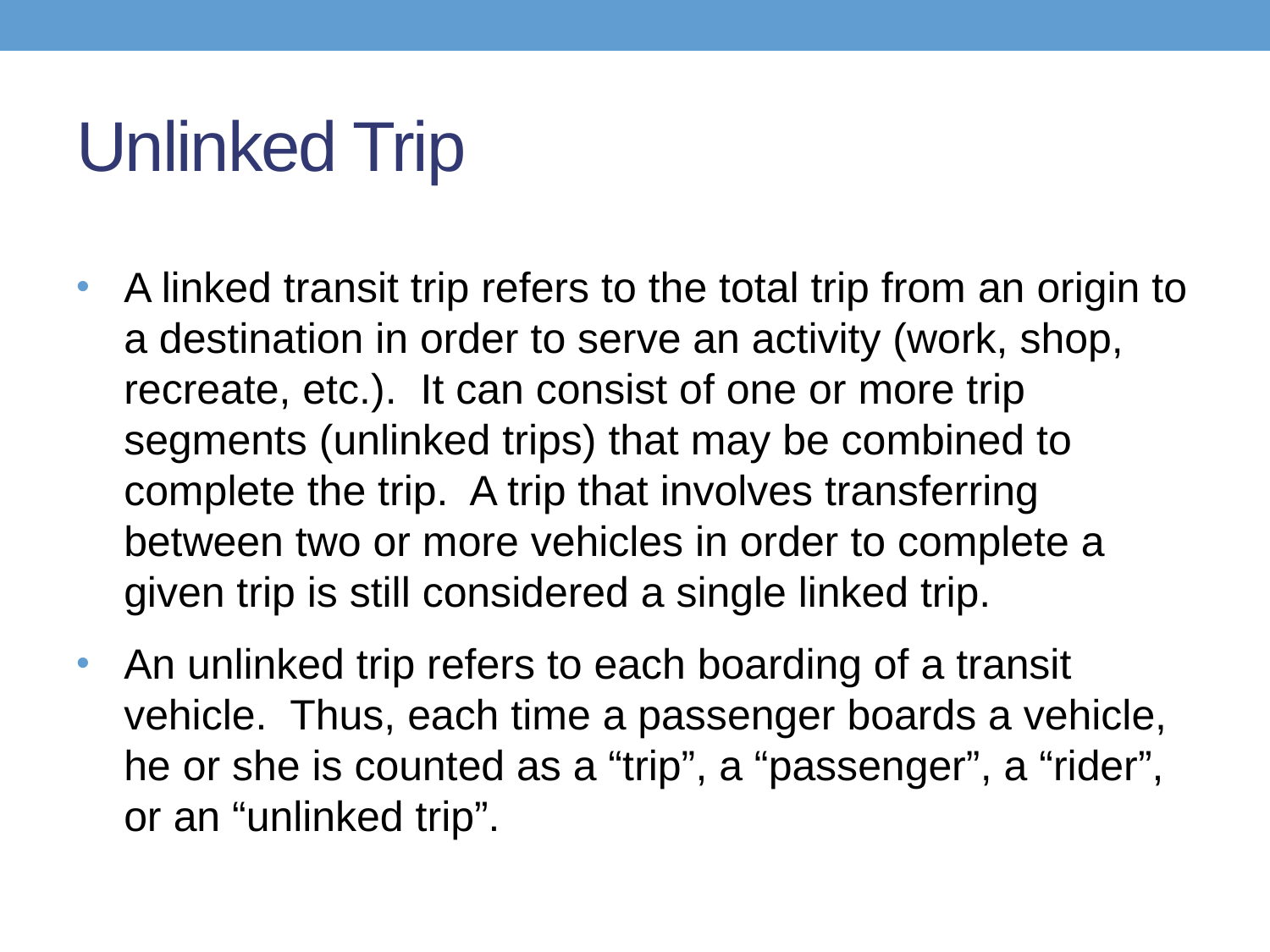

# Unlinked Trip
A linked transit trip refers to the total trip from an origin to a destination in order to serve an activity (work, shop, recreate, etc.).  It can consist of one or more trip segments (unlinked trips) that may be combined to complete the trip.  A trip that involves transferring between two or more vehicles in order to complete a given trip is still considered a single linked trip.
An unlinked trip refers to each boarding of a transit vehicle.  Thus, each time a passenger boards a vehicle, he or she is counted as a “trip”, a “passenger”, a “rider”, or an “unlinked trip”.